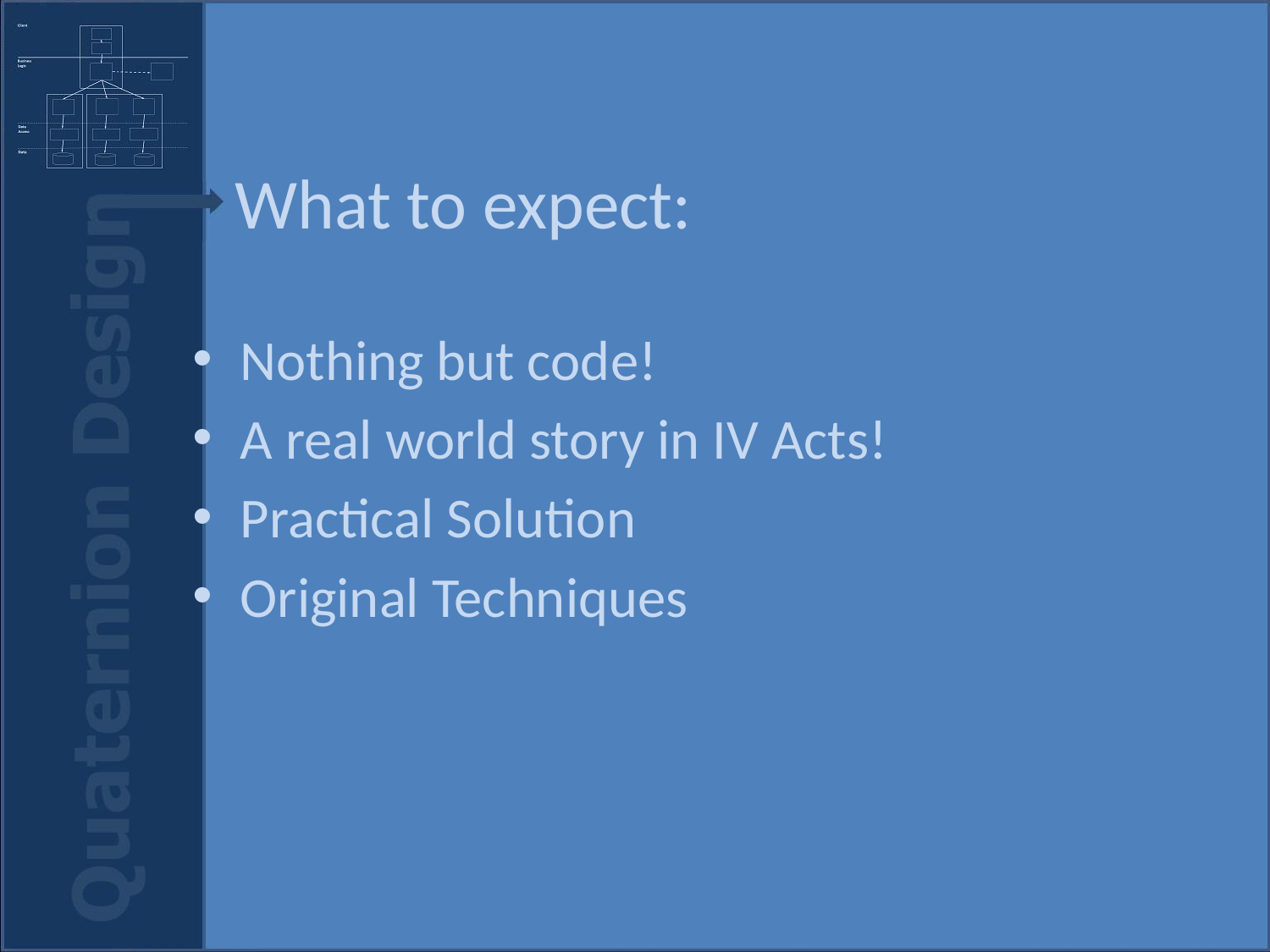

# What to expect:
Nothing but code!
A real world story in IV Acts!
Practical Solution
Original Techniques